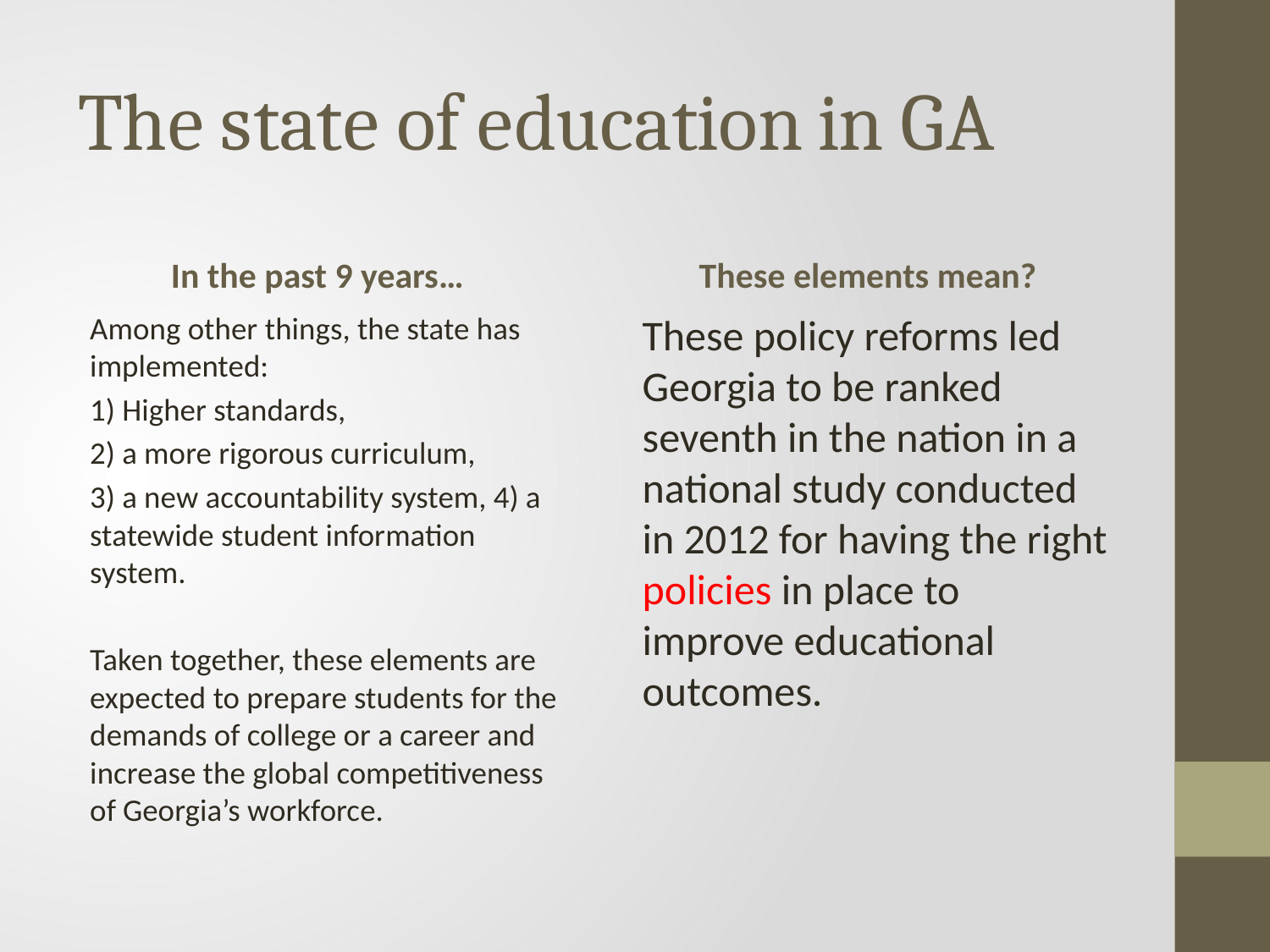

# The state of education in GA
In the past 9 years…
These elements mean?
Among other things, the state has implemented:
1) Higher standards,
2) a more rigorous curriculum,
3) a new accountability system, 4) a statewide student information system.

Taken together, these elements are expected to prepare students for the demands of college or a career and increase the global competitiveness of Georgia’s workforce.

These policy reforms led Georgia to be ranked seventh in the nation in a national study conducted in 2012 for having the right policies in place to improve educational outcomes.